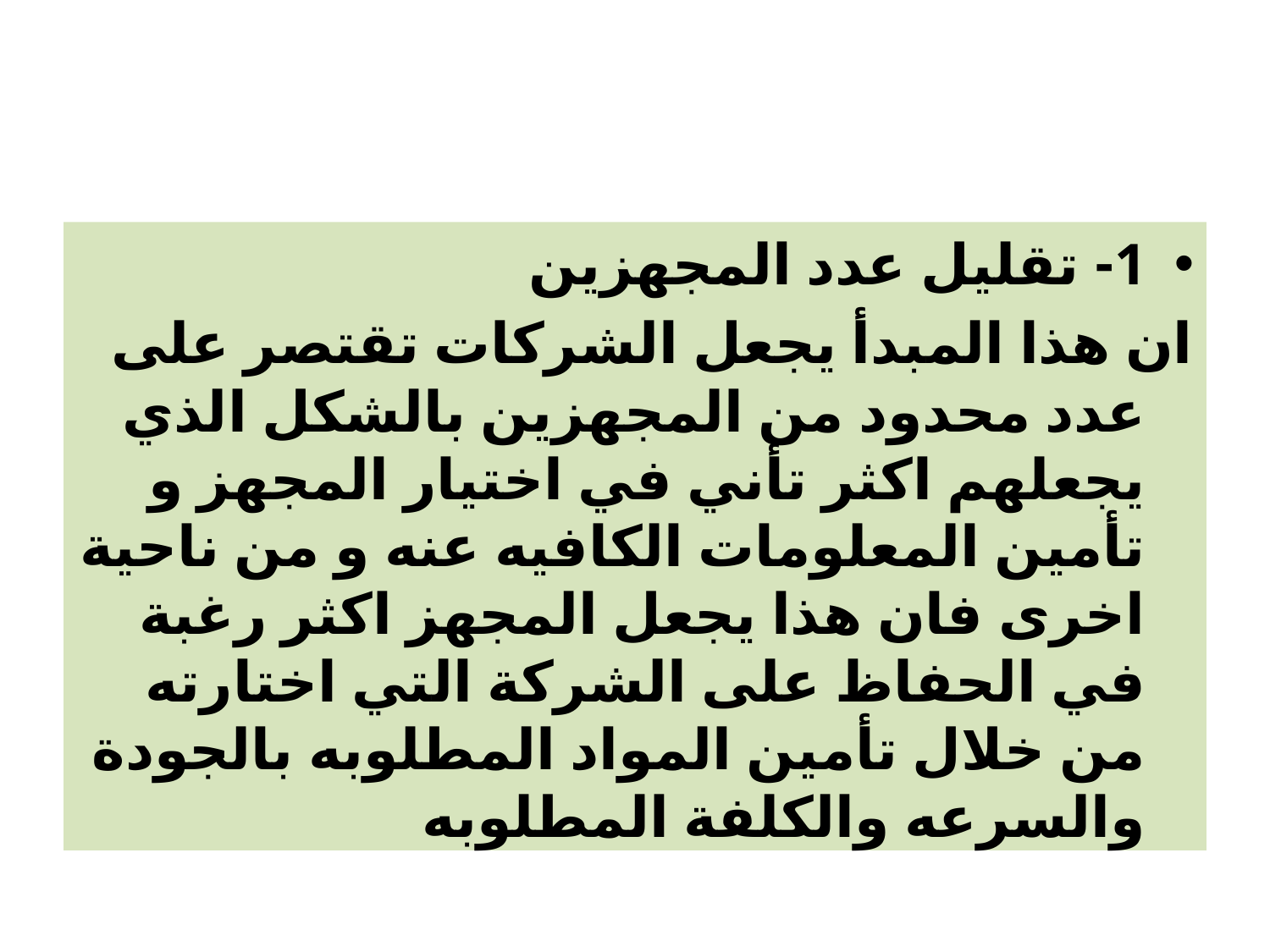

#
1- تقليل عدد المجهزين
ان هذا المبدأ يجعل الشركات تقتصر على عدد محدود من المجهزين بالشكل الذي يجعلهم اكثر تأني في اختيار المجهز و تأمين المعلومات الكافيه عنه و من ناحية اخرى فان هذا يجعل المجهز اكثر رغبة في الحفاظ على الشركة التي اختارته  من خلال تأمين المواد المطلوبه بالجودة والسرعه والكلفة المطلوبه